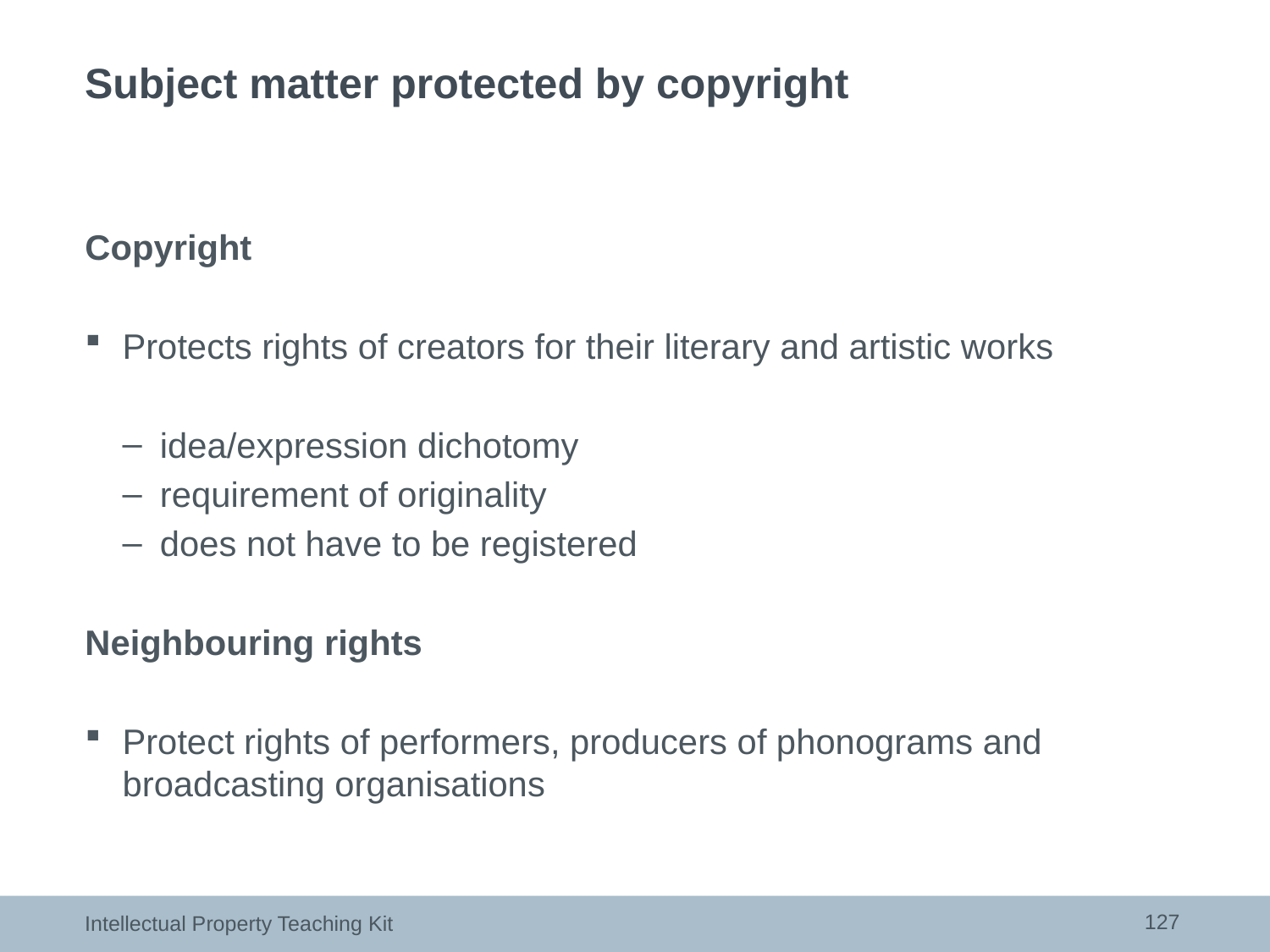

# Subject matter protected by copyright
Copyright

Protects rights of creators for their literary and artistic works

idea/expression dichotomy
requirement of originality
does not have to be registered

Neighbouring rights

Protect rights of performers, producers of phonograms and broadcasting organisations

127
Intellectual Property Teaching Kit